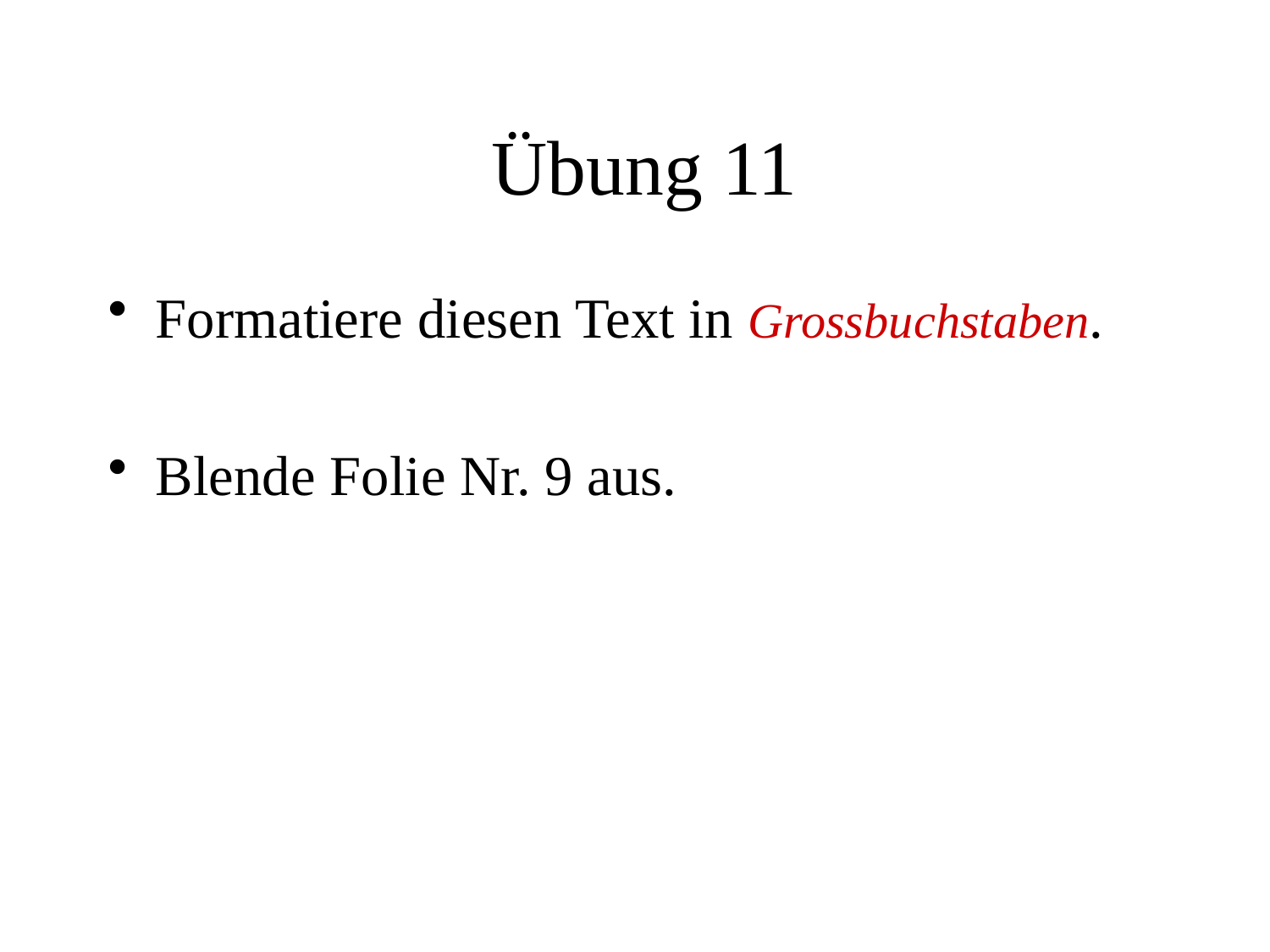

# Übung 11
Formatiere diesen Text in Grossbuchstaben.

Blende Folie Nr. 9 aus.